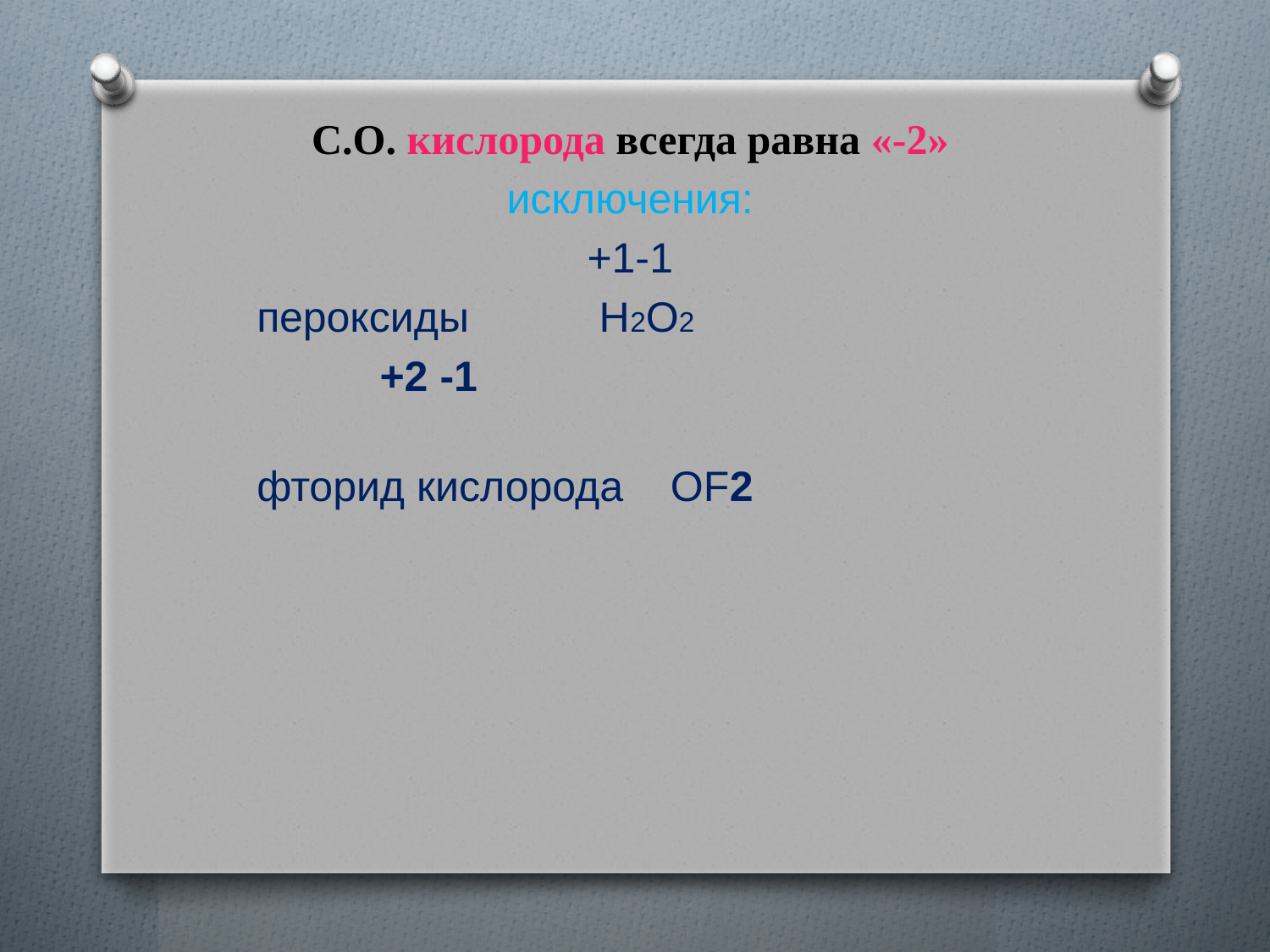

С.О. кислорода всегда равна «-2»
исключения:
+1-1
     пероксиды           H2O2
               +2 -1
     фторид кислорода    OF2